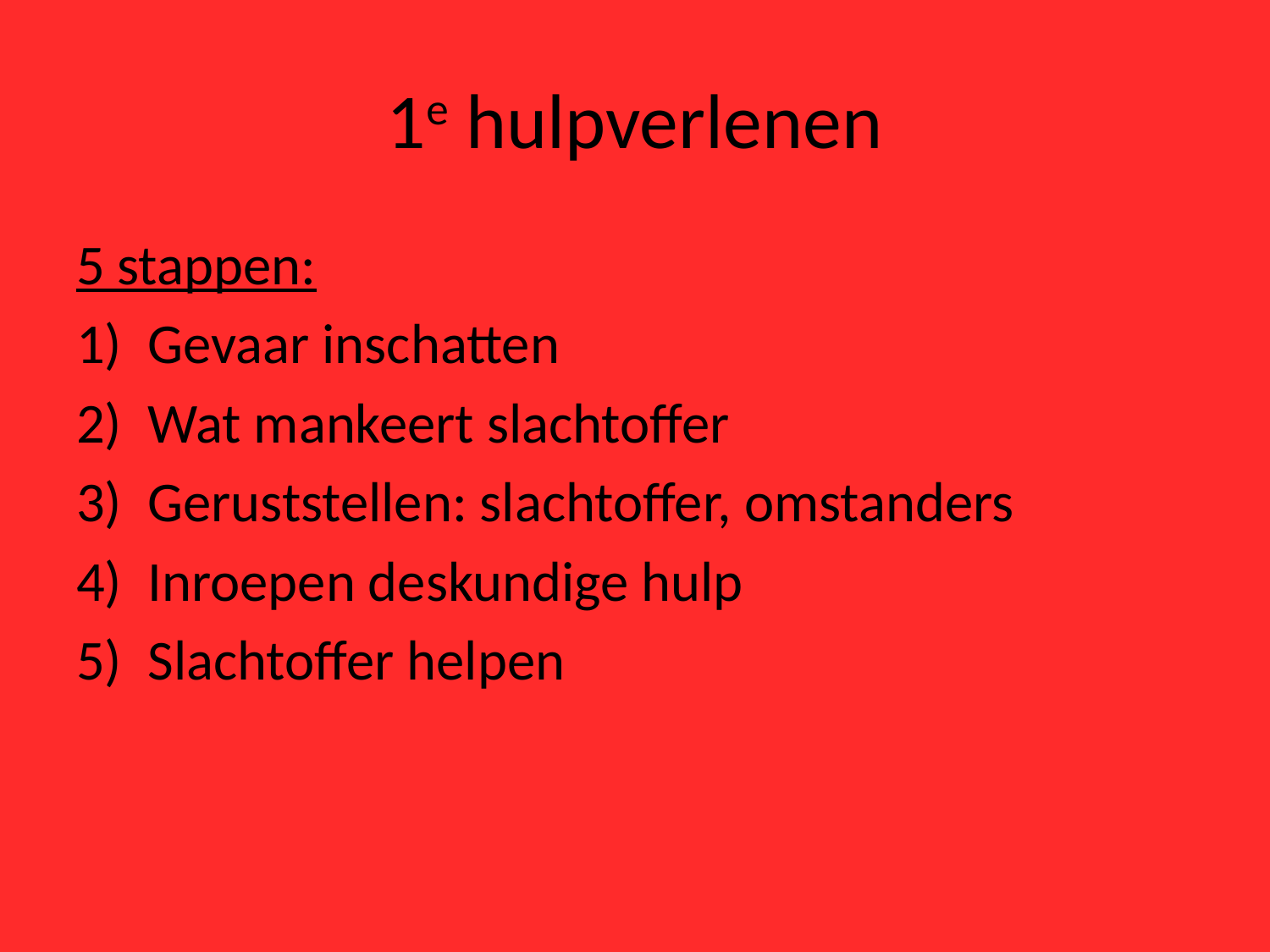

# 1e hulpverlenen
5 stappen:
Gevaar inschatten
Wat mankeert slachtoffer
Geruststellen: slachtoffer, omstanders
Inroepen deskundige hulp
Slachtoffer helpen